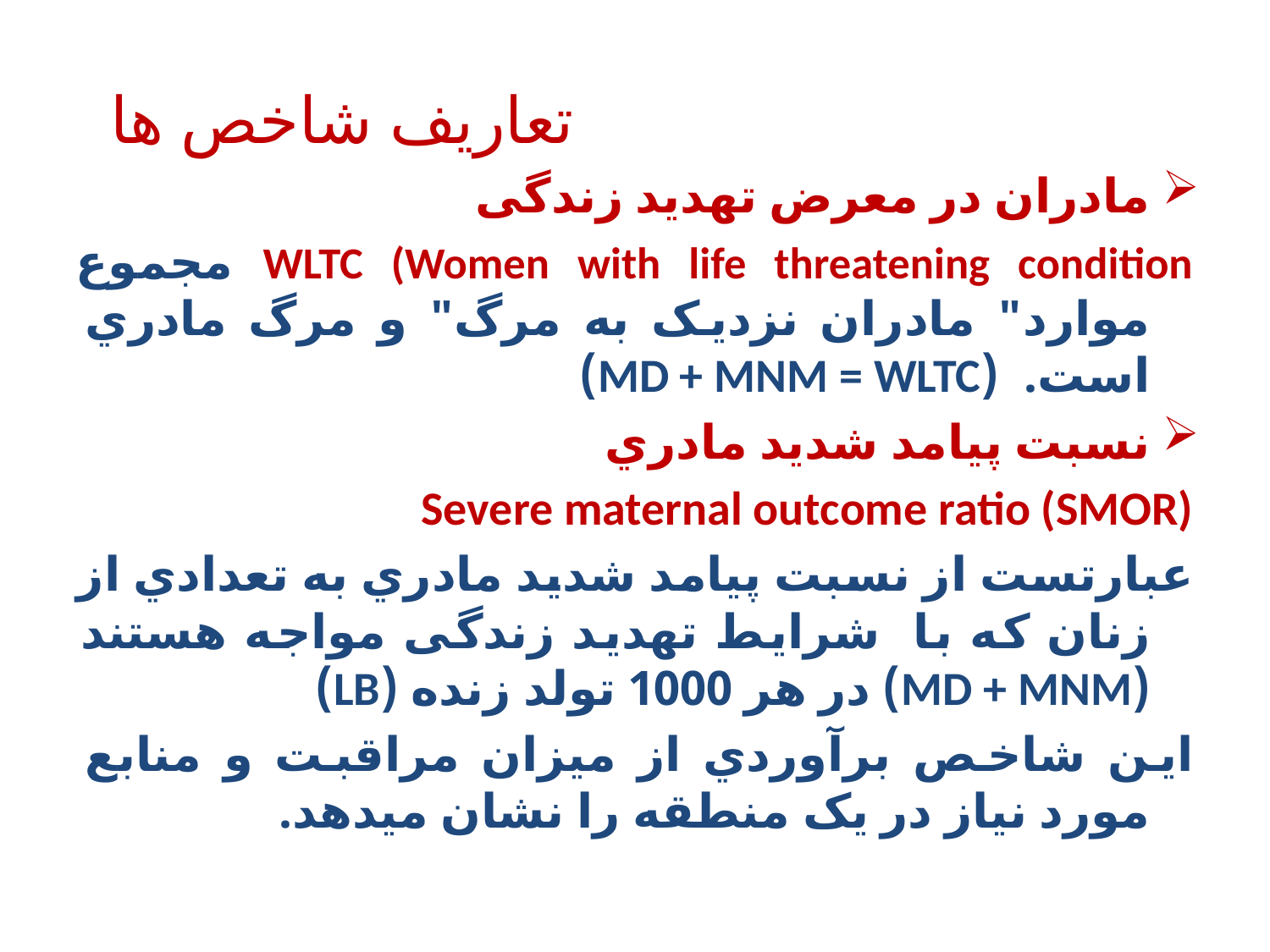

# تعاریف شاخص ها
مادران در معرض تهدید زندگی
WLTC (Women with life threatening condition مجموع موارد" مادران نزدیک به مرگ" و مرگ مادري است.  (MD + MNM = WLTC)
نسبت پیامد شدید مادري
Severe maternal outcome ratio (SMOR)
عبارتست از نسبت پیامد شدید مادري به تعدادي از زنان که با  شرایط تهدید زندگی مواجه هستند (MD + MNM) در هر 1000 تولد زنده (LB)
این شاخص برآوردي از میزان مراقبت و منابع مورد نیاز در یک منطقه را نشان میدهد.